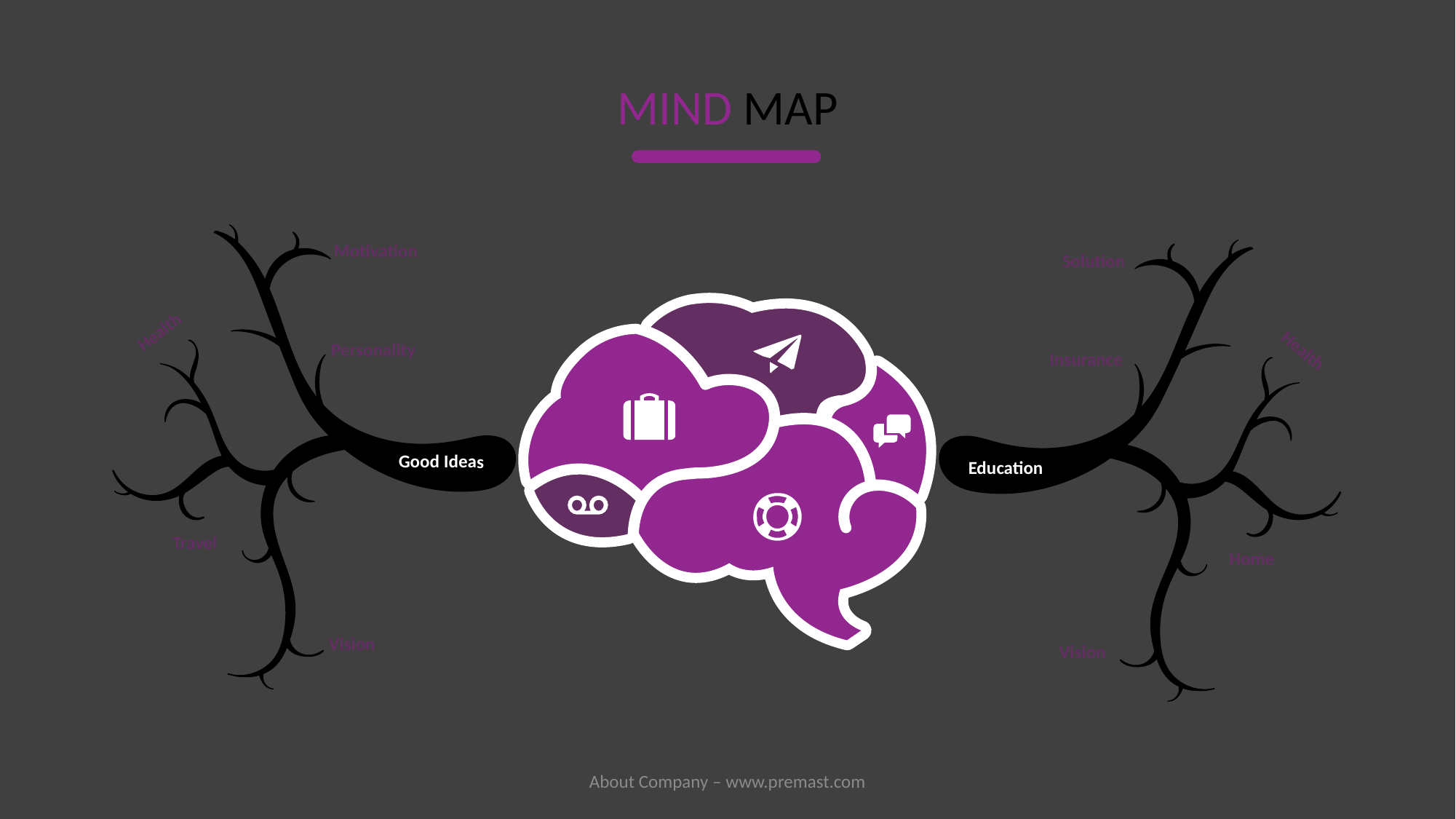

MIND MAP

Motivation
Solution

Health

Personality
Health
Insurance

Good Ideas
Education

Travel
Home
Vision
Vision
About Company – www.premast.com